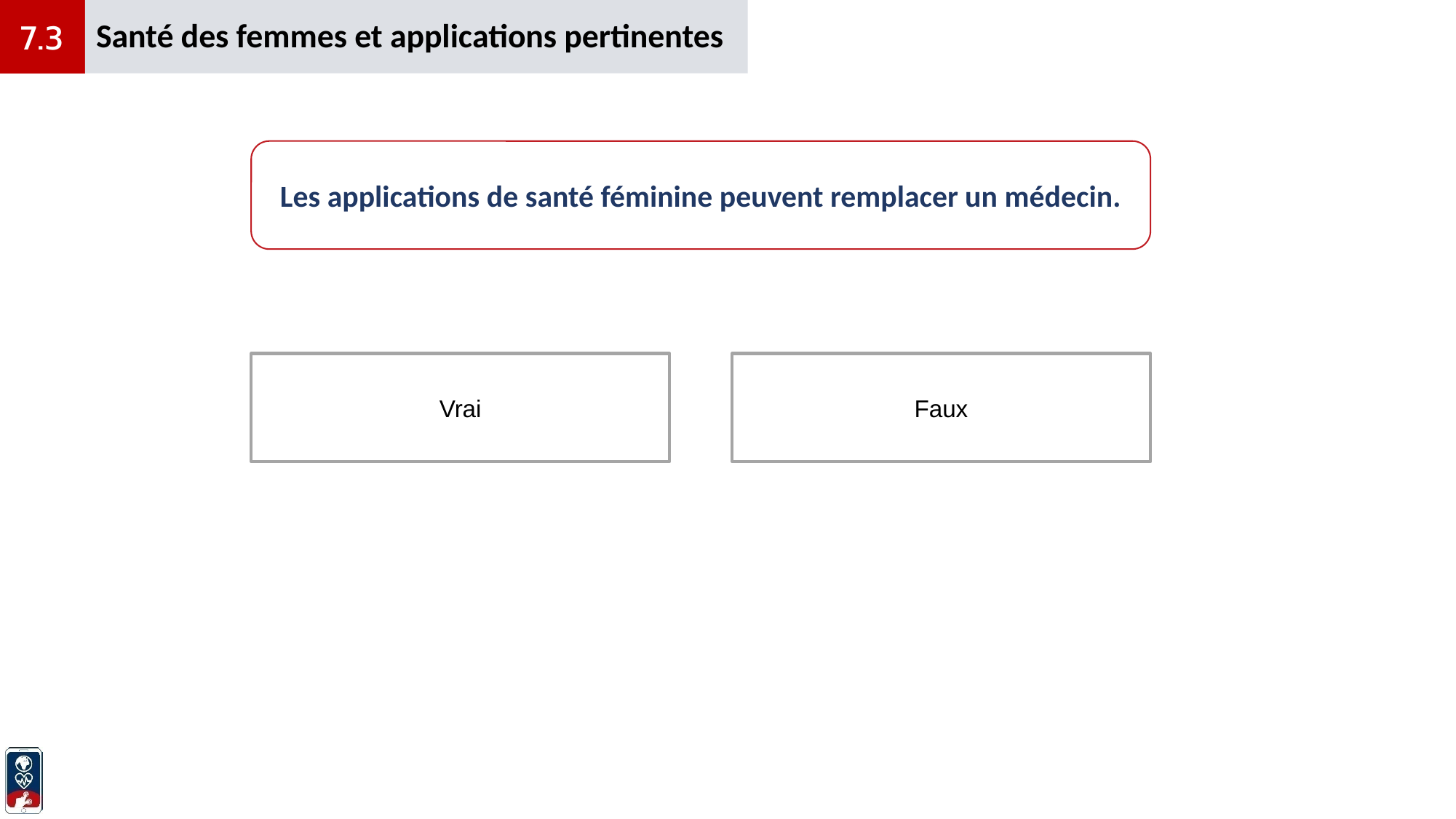

Santé des femmes et applications pertinentes
7.3
Les applications de santé féminine peuvent remplacer un médecin.
Faux
Vrai